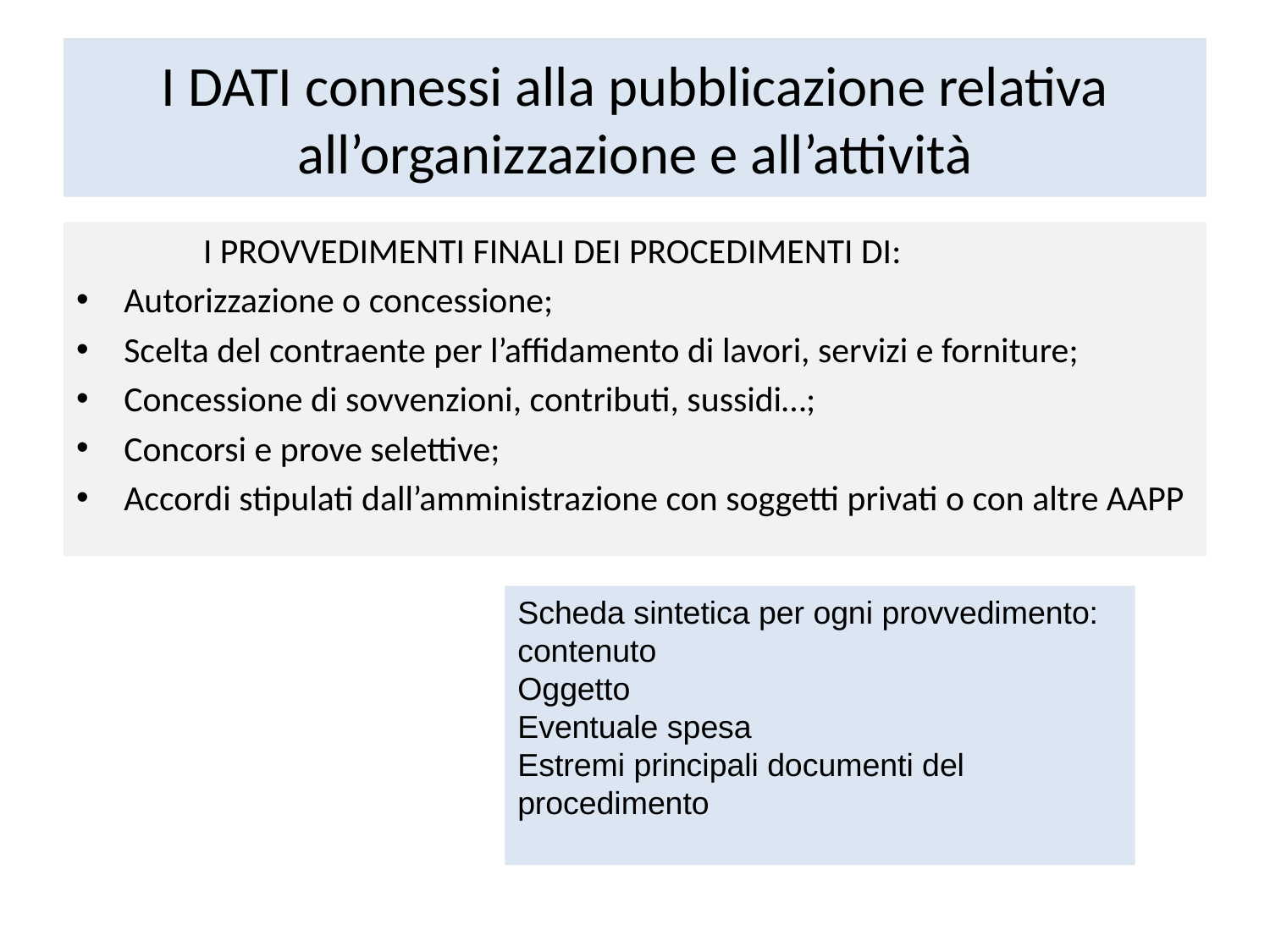

# I DATI connessi alla pubblicazione relativa all’organizzazione e all’attività
	I PROVVEDIMENTI FINALI DEI PROCEDIMENTI DI:
Autorizzazione o concessione;
Scelta del contraente per l’affidamento di lavori, servizi e forniture;
Concessione di sovvenzioni, contributi, sussidi…;
Concorsi e prove selettive;
Accordi stipulati dall’amministrazione con soggetti privati o con altre AAPP
Scheda sintetica per ogni provvedimento:
contenuto
Oggetto
Eventuale spesa
Estremi principali documenti del procedimento